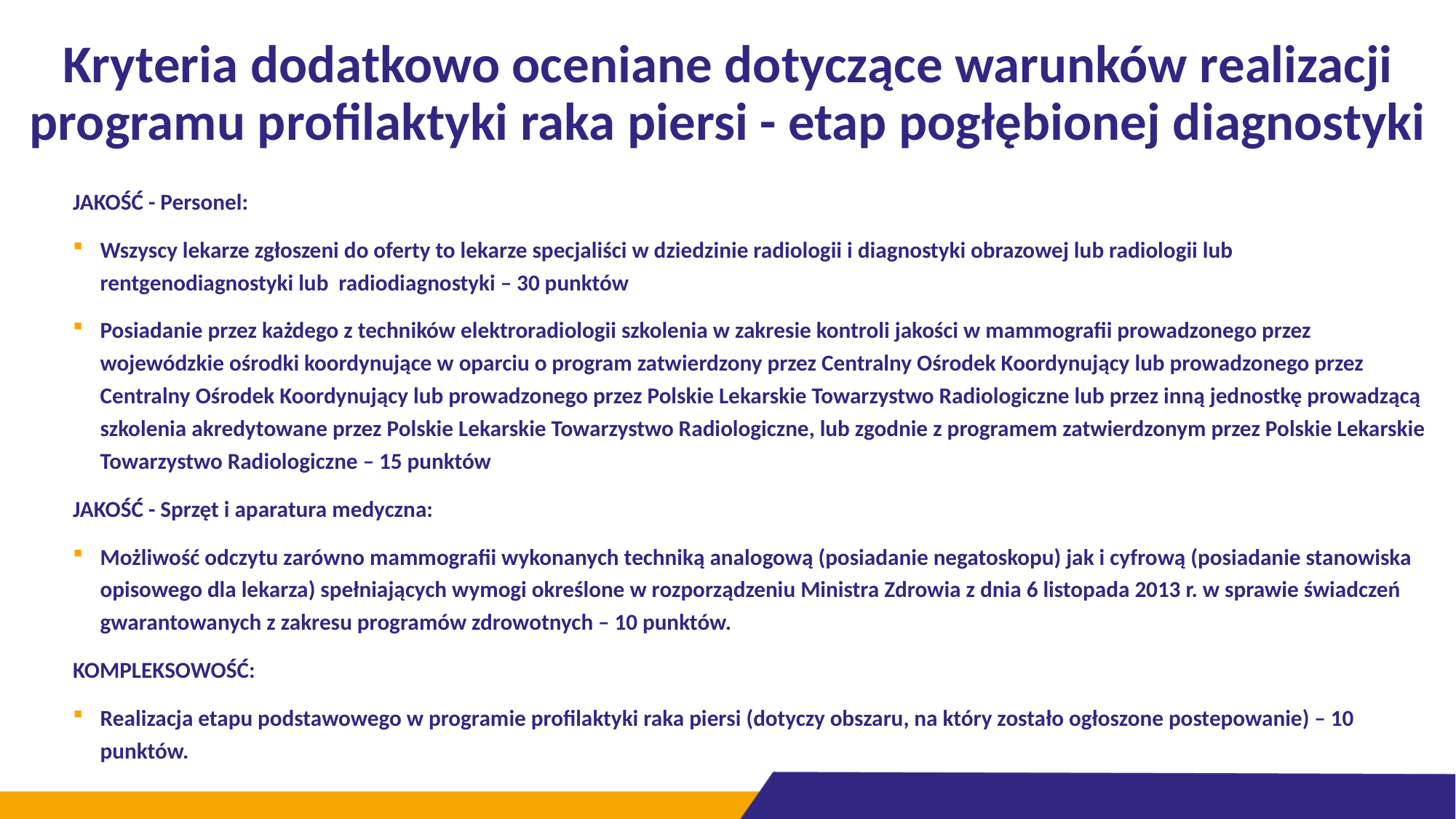

# Kryteria dodatkowo oceniane dotyczące warunków realizacji programu profilaktyki raka piersi - etap pogłębionej diagnostyki
JAKOŚĆ - Personel:
Wszyscy lekarze zgłoszeni do oferty to lekarze specjaliści w dziedzinie radiologii i diagnostyki obrazowej lub radiologii lub rentgenodiagnostyki lub  radiodiagnostyki – 30 punktów
Posiadanie przez każdego z techników elektroradiologii szkolenia w zakresie kontroli jakości w mammografii prowadzonego przez wojewódzkie ośrodki koordynujące w oparciu o program zatwierdzony przez Centralny Ośrodek Koordynujący lub prowadzonego przez Centralny Ośrodek Koordynujący lub prowadzonego przez Polskie Lekarskie Towarzystwo Radiologiczne lub przez inną jednostkę prowadzącą szkolenia akredytowane przez Polskie Lekarskie Towarzystwo Radiologiczne, lub zgodnie z programem zatwierdzonym przez Polskie Lekarskie Towarzystwo Radiologiczne – 15 punktów
JAKOŚĆ - Sprzęt i aparatura medyczna:
Możliwość odczytu zarówno mammografii wykonanych techniką analogową (posiadanie negatoskopu) jak i cyfrową (posiadanie stanowiska opisowego dla lekarza) spełniających wymogi określone w rozporządzeniu Ministra Zdrowia z dnia 6 listopada 2013 r. w sprawie świadczeń gwarantowanych z zakresu programów zdrowotnych – 10 punktów.
KOMPLEKSOWOŚĆ:
Realizacja etapu podstawowego w programie profilaktyki raka piersi (dotyczy obszaru, na który zostało ogłoszone postepowanie) – 10 punktów.